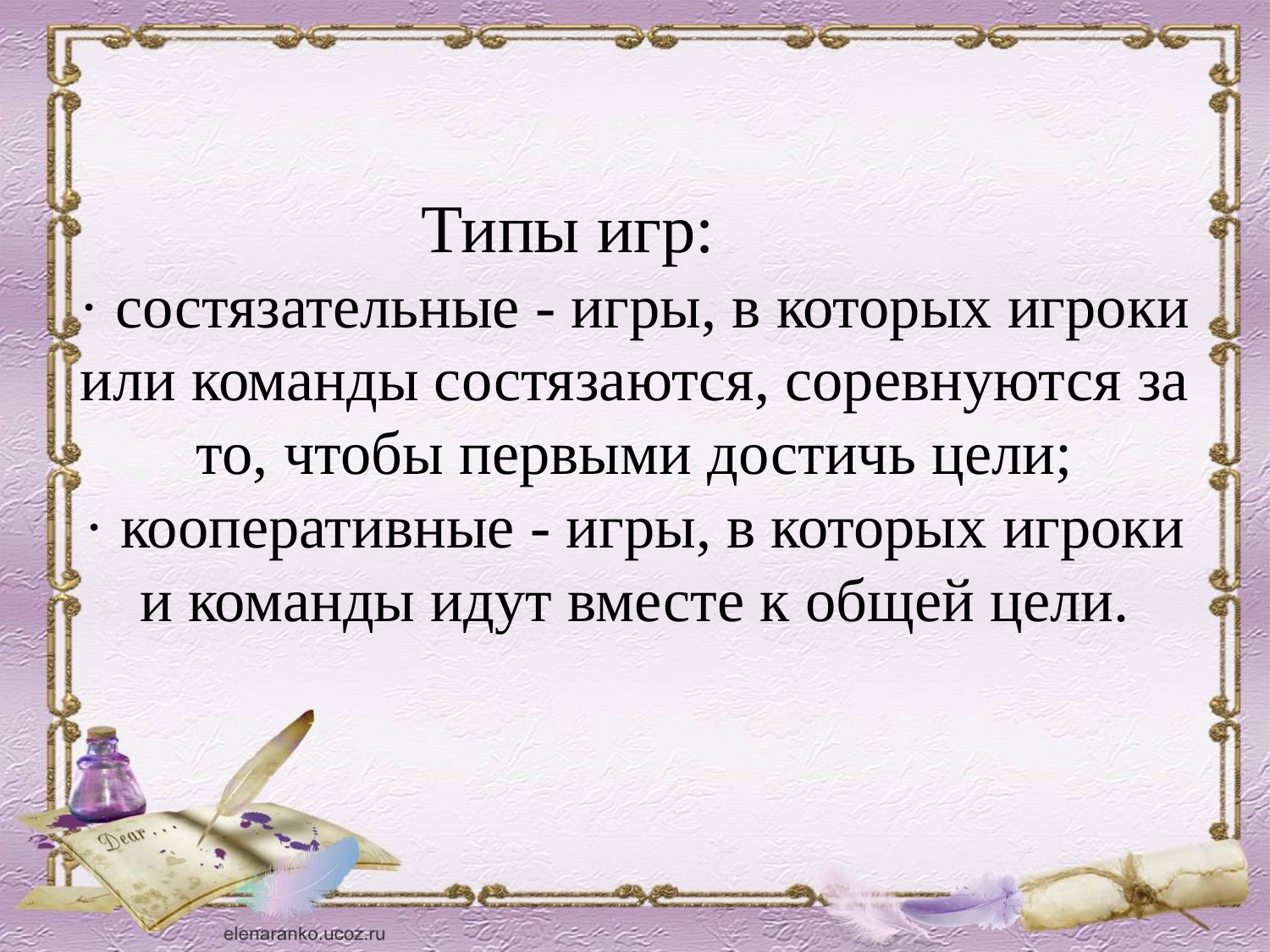

# Типы игр:         · состязательные - игры, в которых игроки или команды состязаются, соревнуются за то, чтобы первыми достичь цели; · кооперативные - игры, в которых игроки и команды идут вместе к общей цели.